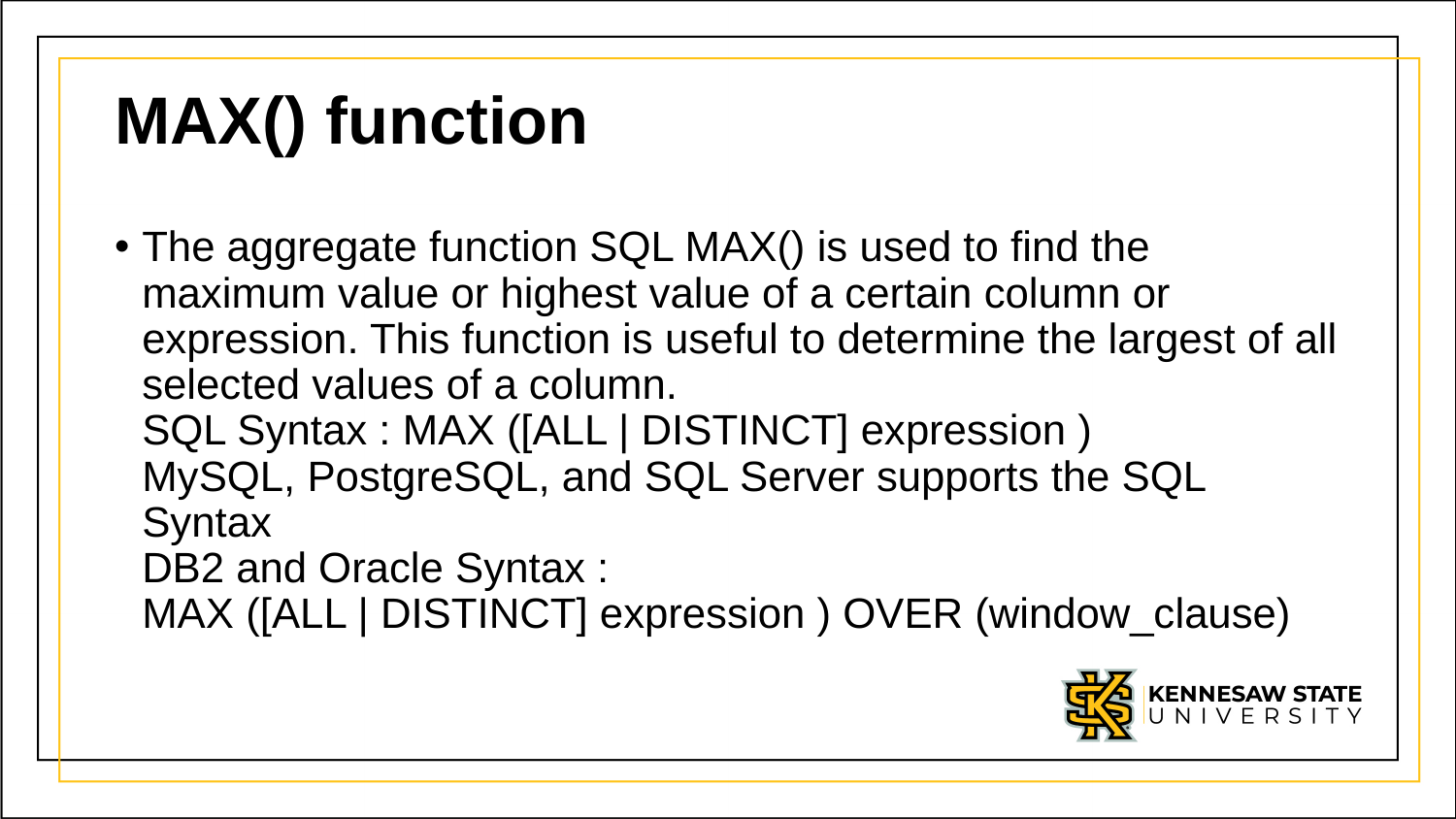

# MAX() function
The aggregate function SQL MAX() is used to find the maximum value or highest value of a certain column or expression. This function is useful to determine the largest of all selected values of a column.
SQL Syntax : MAX ([ALL | DISTINCT] expression )
MySQL, PostgreSQL, and SQL Server supports the SQL Syntax
DB2 and Oracle Syntax :
MAX ([ALL | DISTINCT] expression ) OVER (window_clause)